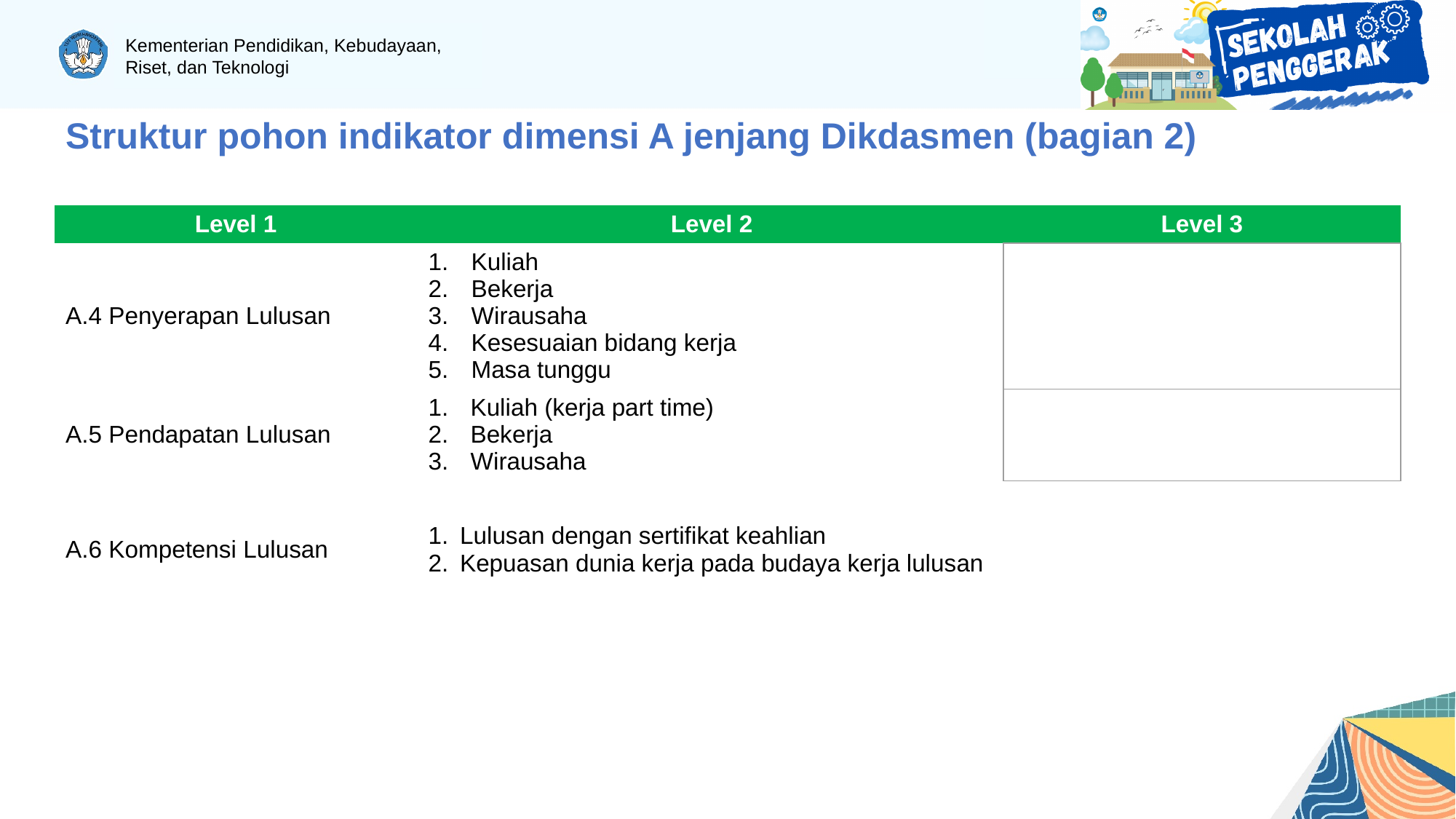

Struktur pohon indikator dimensi A jenjang Dikdasmen (bagian 2)
| Level 1 | Level 2 | Level 3 |
| --- | --- | --- |
| A.4 Penyerapan Lulusan | Kuliah Bekerja Wirausaha Kesesuaian bidang kerja Masa tunggu |  |
| A.5 Pendapatan Lulusan | Kuliah (kerja part time) Bekerja Wirausaha |  |
| A.6 Kompetensi Lulusan | Lulusan dengan sertifikat keahlian Kepuasan dunia kerja pada budaya kerja lulusan |  |